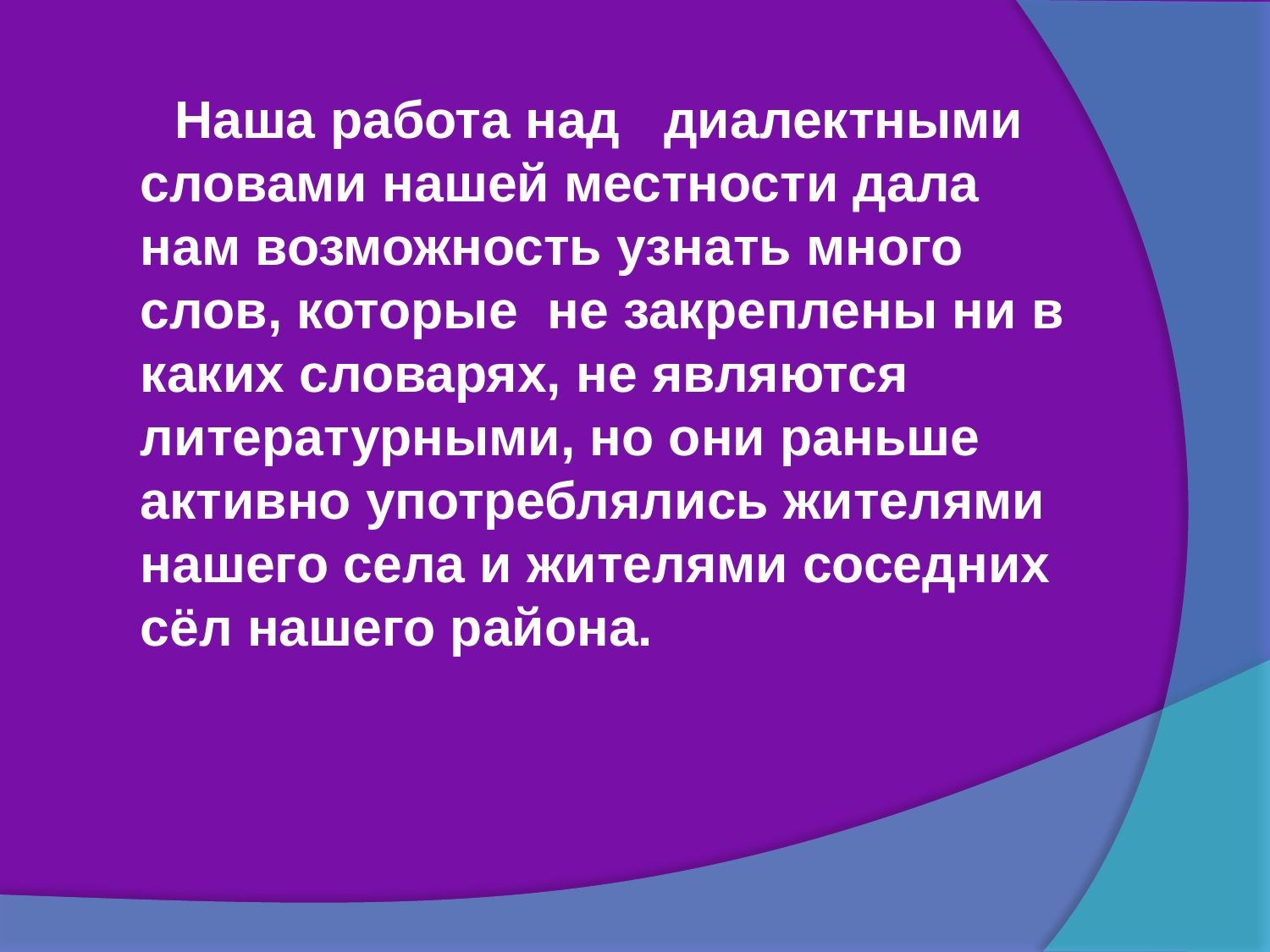

Наша работа над   диалектными словами нашей местности дала нам возможность узнать много слов, которые  не закреплены ни в каких словарях, не являются литературными, но они раньше активно употреблялись жителями нашего села и жителями соседних сёл нашего района.